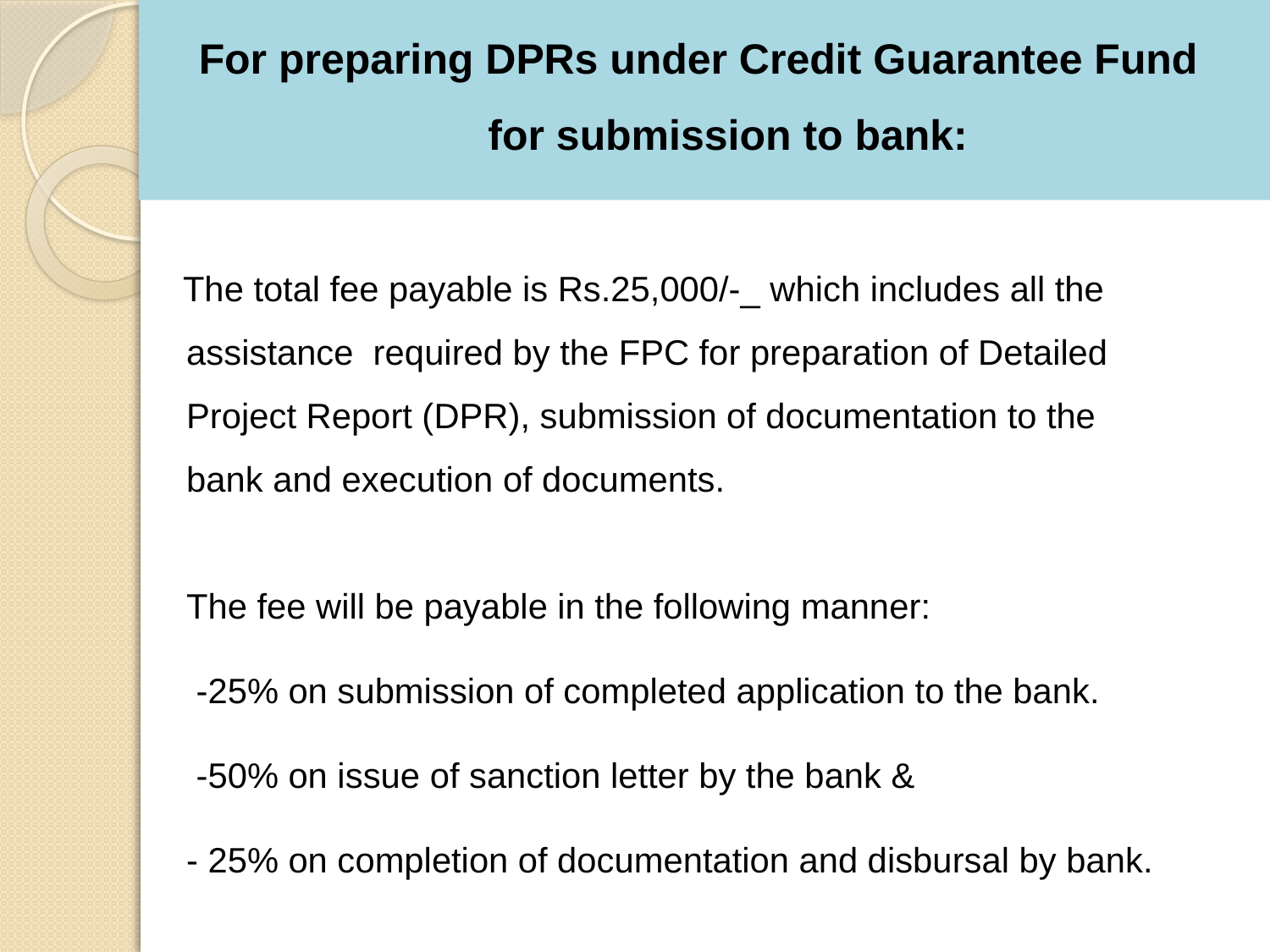

For preparing DPRs under Credit Guarantee Fund
     for submission to bank:

    The total fee payable is Rs.25,000/-_ which includes all the
    assistance  required by the FPC for preparation of Detailed
    Project Report (DPR), submission of documentation to the
    bank and execution of documents.

    The fee will be payable in the following manner:

     -25% on submission of completed application to the bank.

     -50% on issue of sanction letter by the bank &

    - 25% on completion of documentation and disbursal by bank.